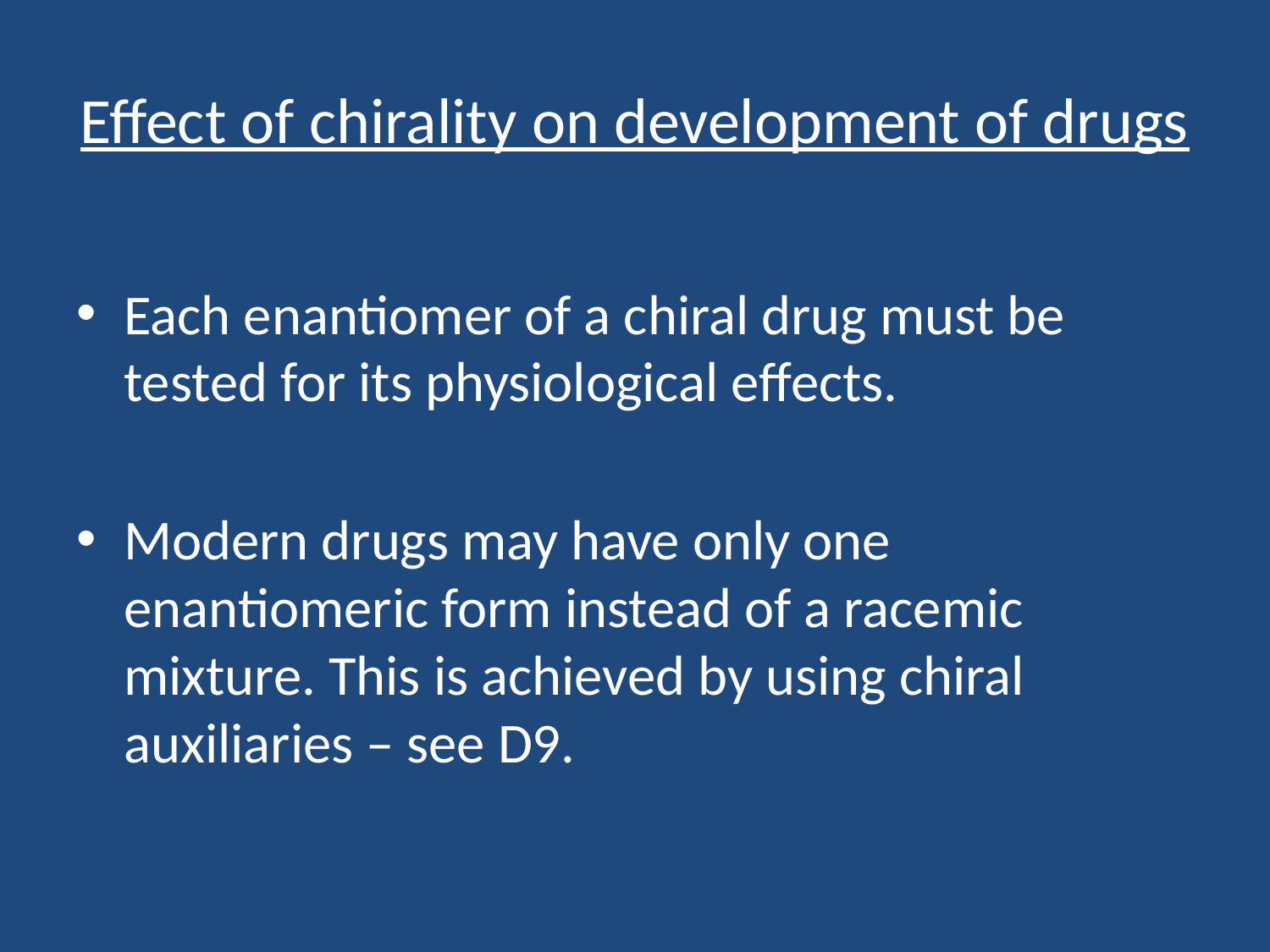

# Effect of chirality on development of drugs
Each enantiomer of a chiral drug must be tested for its physiological effects.

Modern drugs may have only one enantiomeric form instead of a racemic mixture. This is achieved by using chiral auxiliaries – see D9.